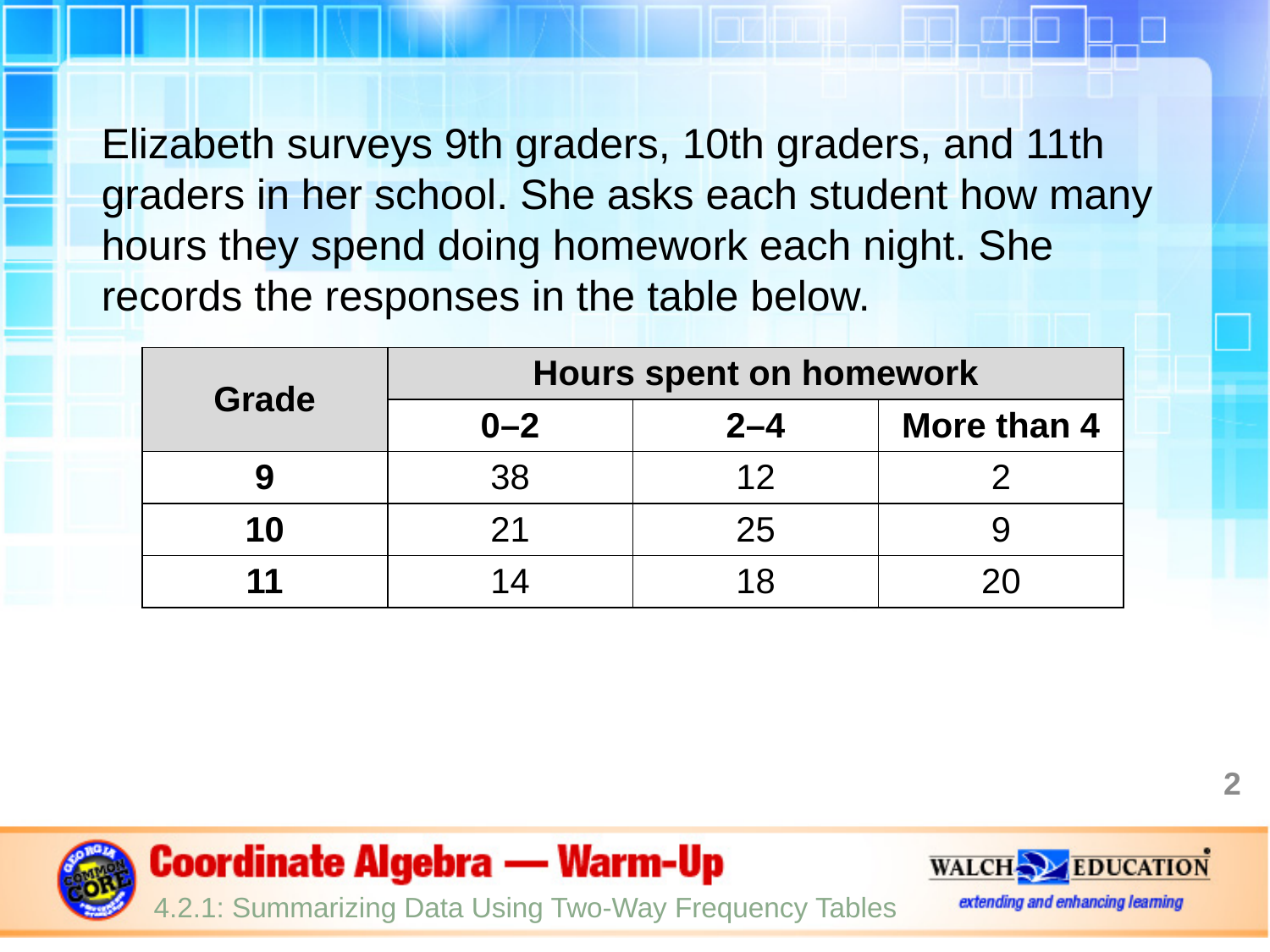

Elizabeth surveys 9th graders, 10th graders, and 11th graders in her school. She asks each student how many hours they spend doing homework each night. She records the responses in the table below.
| Grade | Hours spent on homework |  |  |
| --- | --- | --- | --- |
|  | 0–2 | 2–4 | More than 4 |
| 9 | 38 | 12 | 2 |
| 10 | 21 | 25 | 9 |
| 11 | 14 | 18 | 20 |
2
4.2.1: Summarizing Data Using Two-Way Frequency Tables